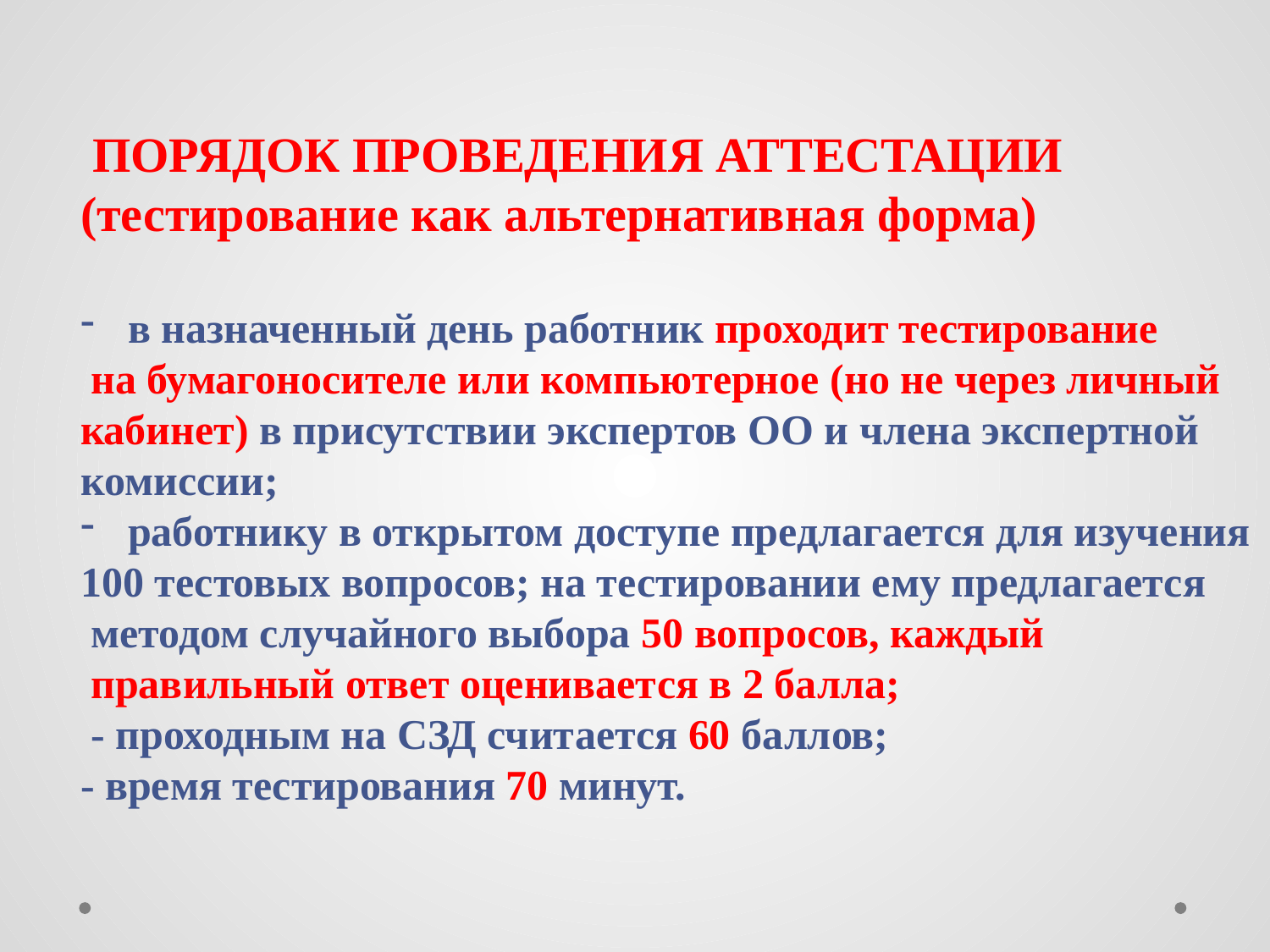

ПОРЯДОК ПРОВЕДЕНИЯ АТТЕСТАЦИИ
(тестирование как альтернативная форма)

в назначенный день работник проходит тестирование
 на бумагоносителе или компьютерное (но не через личный
кабинет) в присутствии экспертов ОО и члена экспертной
комиссии;
работнику в открытом доступе предлагается для изучения
100 тестовых вопросов; на тестировании ему предлагается
 методом случайного выбора 50 вопросов, каждый
 правильный ответ оценивается в 2 балла;
 - проходным на СЗД считается 60 баллов;
- время тестирования 70 минут.